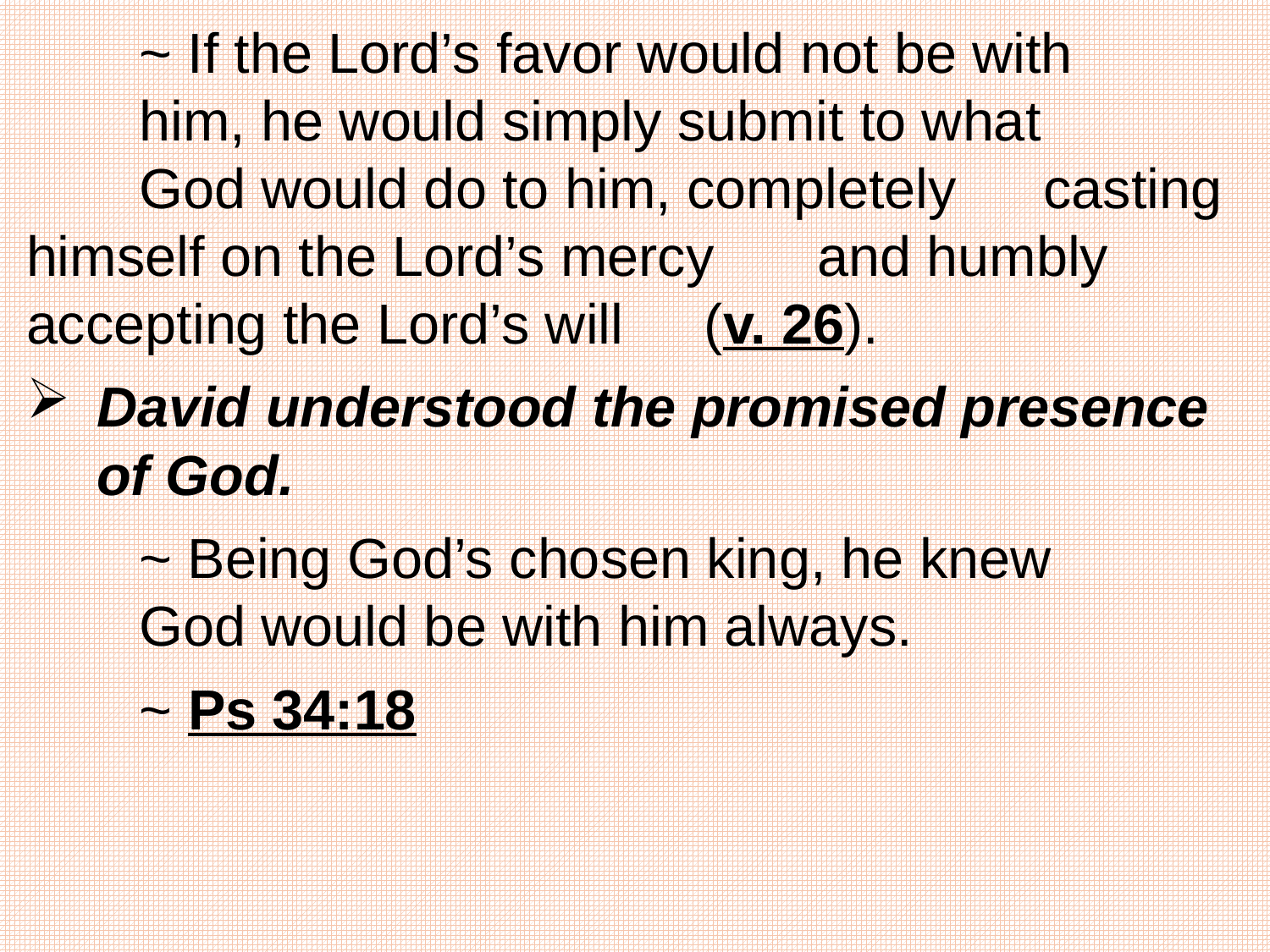

~ If the Lord’s favor would not be with 					him, he would simply submit to what 					God would do to him, completely 						casting himself on the Lord’s mercy 					and humbly accepting the Lord’s will 					(v. 26).
David understood the promised presence of God.
		~ Being God’s chosen king, he knew 						God would be with him always.
		~ Ps 34:18